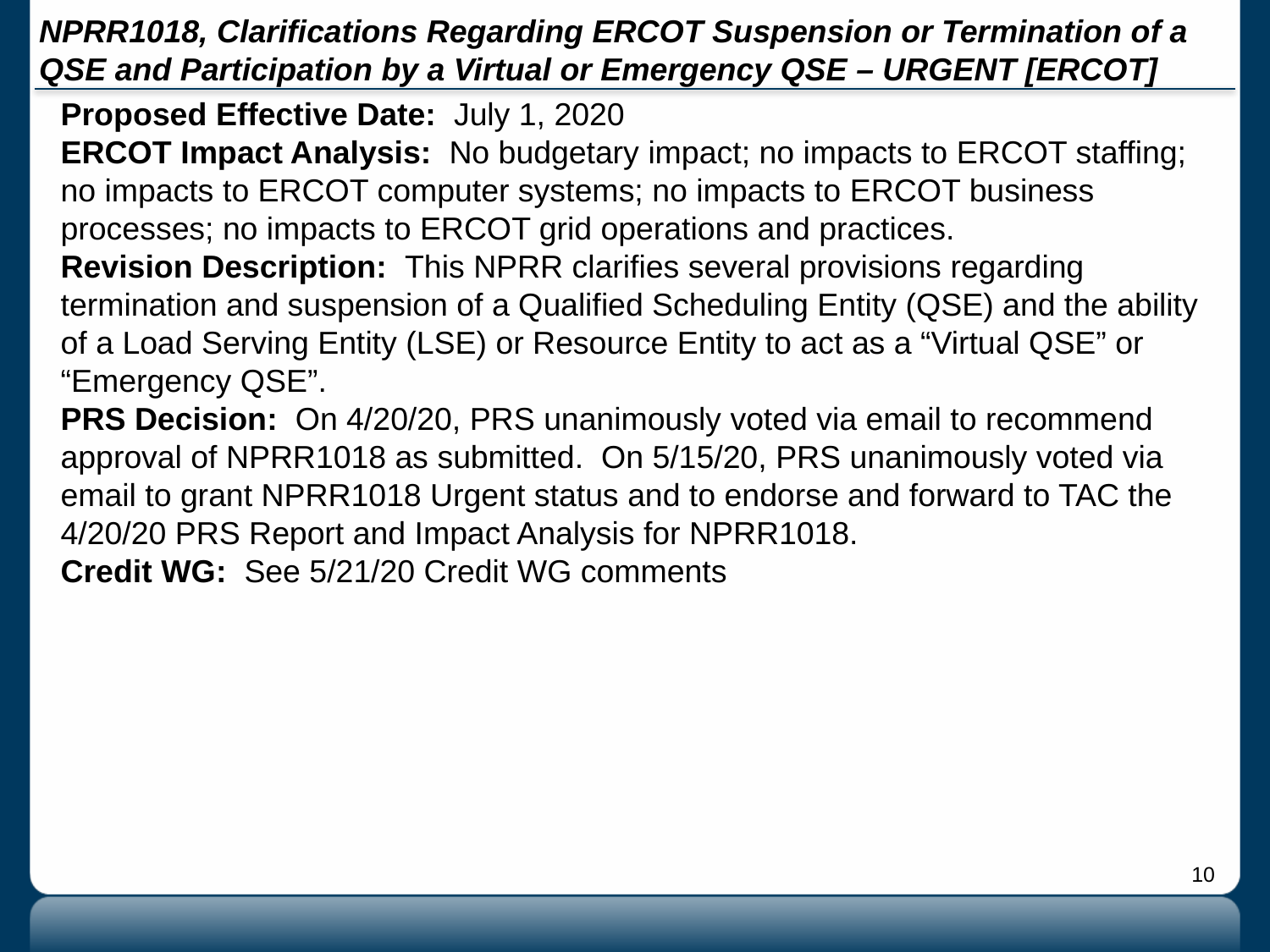

# NPRR1018, Clarifications Regarding ERCOT Suspension or Termination of a QSE and Participation by a Virtual or Emergency QSE – URGENT [ERCOT]
Proposed Effective Date:  July 1, 2020
ERCOT Impact Analysis:  No budgetary impact; no impacts to ERCOT staffing; no impacts to ERCOT computer systems; no impacts to ERCOT business processes; no impacts to ERCOT grid operations and practices.
Revision Description:  This NPRR clarifies several provisions regarding termination and suspension of a Qualified Scheduling Entity (QSE) and the ability of a Load Serving Entity (LSE) or Resource Entity to act as a “Virtual QSE” or “Emergency QSE”.
PRS Decision:  On 4/20/20, PRS unanimously voted via email to recommend approval of NPRR1018 as submitted.  On 5/15/20, PRS unanimously voted via email to grant NPRR1018 Urgent status and to endorse and forward to TAC the 4/20/20 PRS Report and Impact Analysis for NPRR1018.
Credit WG:  See 5/21/20 Credit WG comments